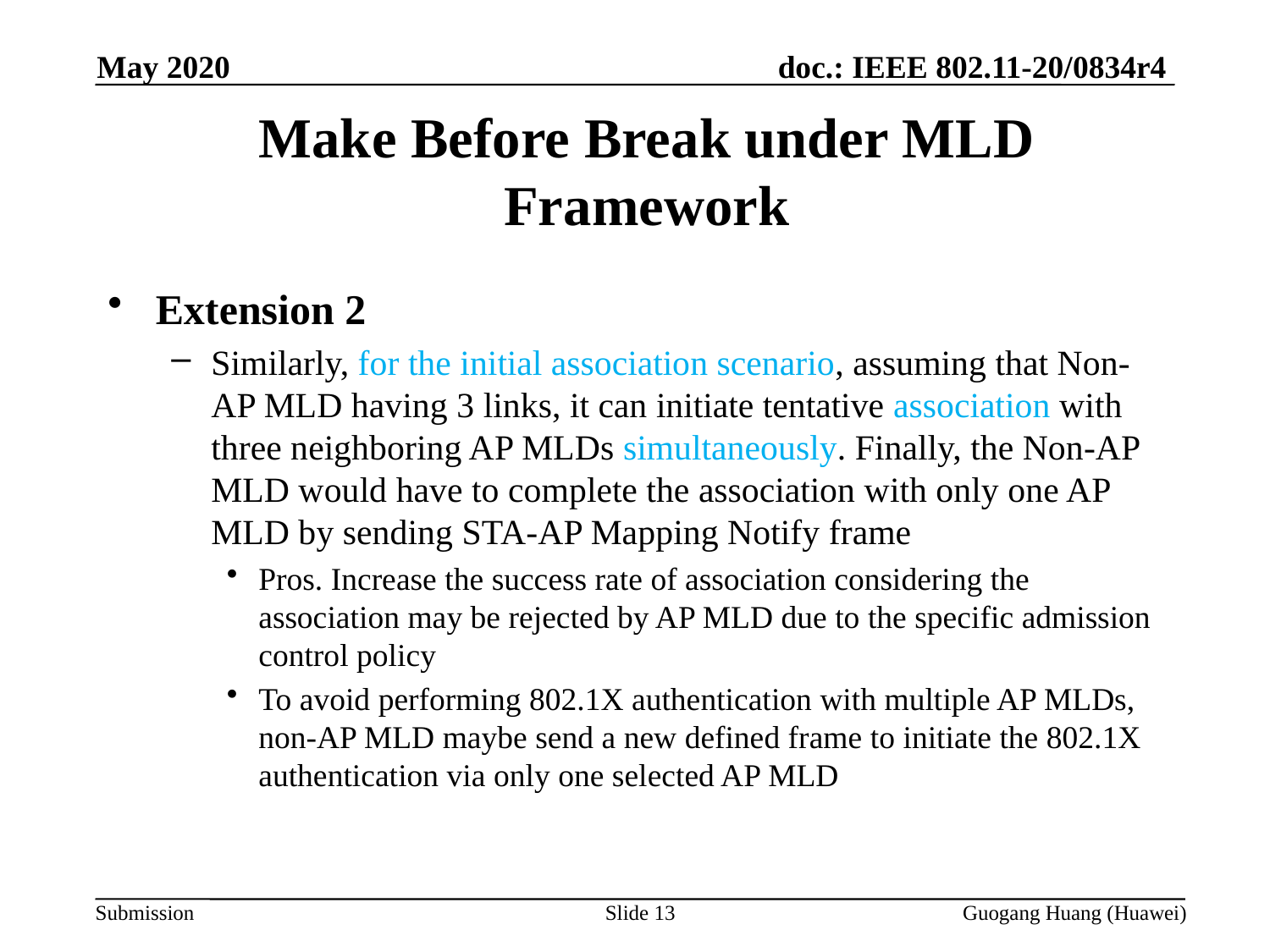

May 2020
Make Before Break under MLD Framework
Extension 2
Similarly, for the initial association scenario, assuming that Non-AP MLD having 3 links, it can initiate tentative association with three neighboring AP MLDs simultaneously. Finally, the Non-AP MLD would have to complete the association with only one AP MLD by sending STA-AP Mapping Notify frame
Pros. Increase the success rate of association considering the association may be rejected by AP MLD due to the specific admission control policy
To avoid performing 802.1X authentication with multiple AP MLDs, non-AP MLD maybe send a new defined frame to initiate the 802.1X authentication via only one selected AP MLD

Slide 13
Guogang Huang (Huawei)